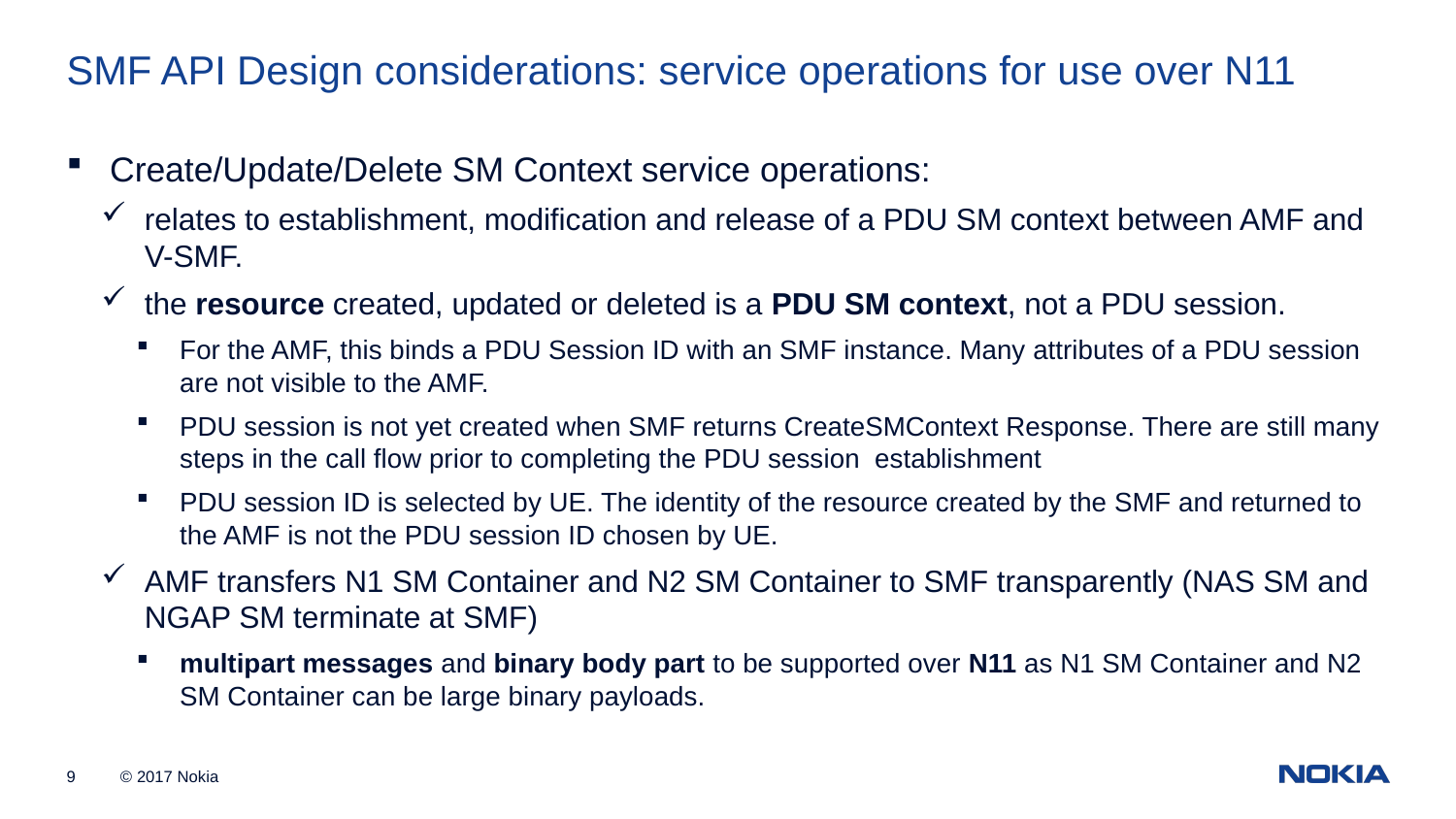

SMF API Design considerations: service operations for use over N11
Create/Update/Delete SM Context service operations:
relates to establishment, modification and release of a PDU SM context between AMF and V-SMF.
the resource created, updated or deleted is a PDU SM context, not a PDU session.
For the AMF, this binds a PDU Session ID with an SMF instance. Many attributes of a PDU session are not visible to the AMF.
PDU session is not yet created when SMF returns CreateSMContext Response. There are still many steps in the call flow prior to completing the PDU session  establishment
PDU session ID is selected by UE. The identity of the resource created by the SMF and returned to the AMF is not the PDU session ID chosen by UE.
AMF transfers N1 SM Container and N2 SM Container to SMF transparently (NAS SM and NGAP SM terminate at SMF)
multipart messages and binary body part to be supported over N11 as N1 SM Container and N2 SM Container can be large binary payloads.